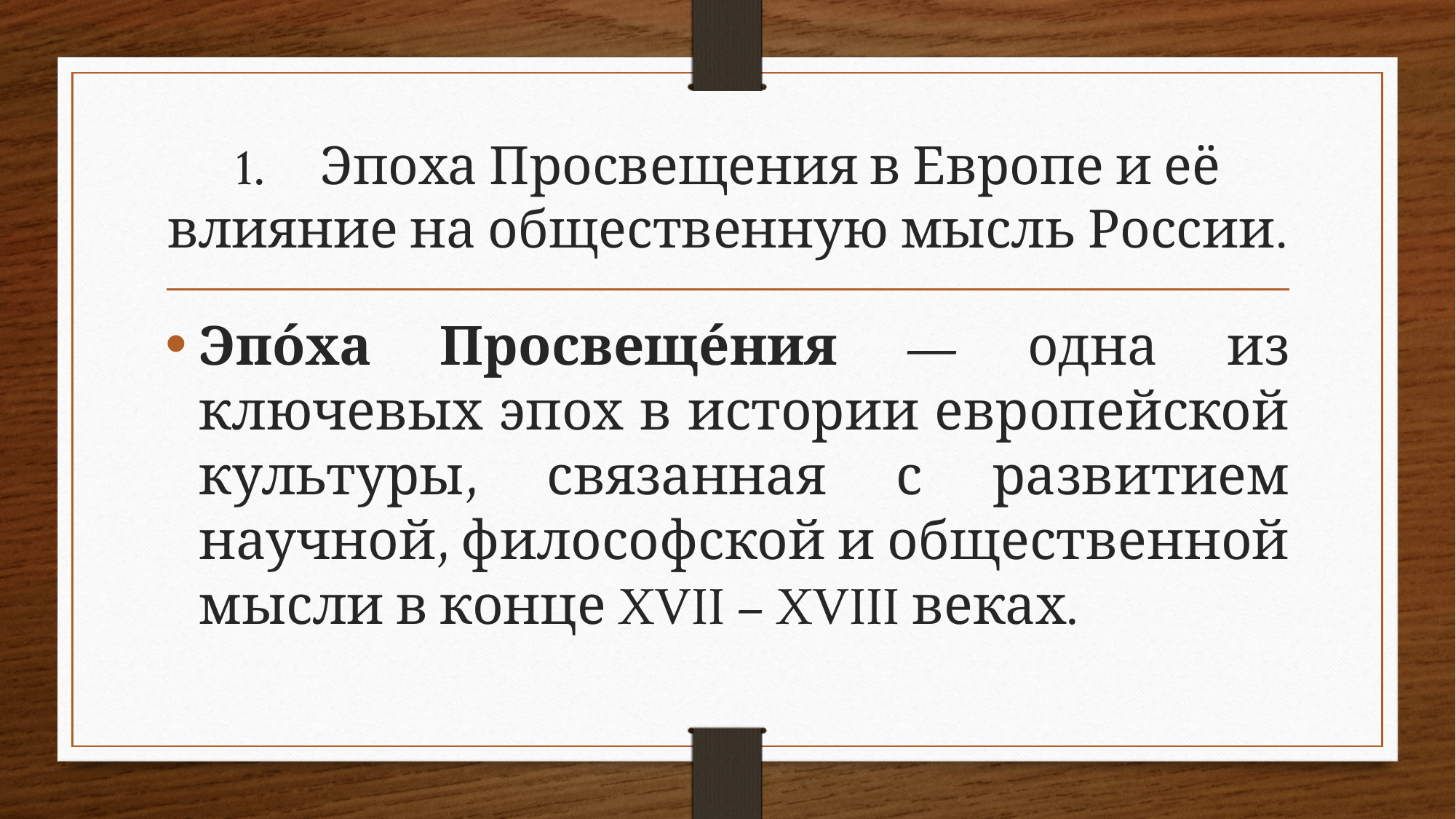

# 1.	Эпоха Просвещения в Европе и её влияние на общественную мысль России.
Эпо́ха Просвеще́ния — одна из ключевых эпох в истории европейской культуры, связанная с развитием научной, философской и общественной мысли в конце XVII – XVIII веках.